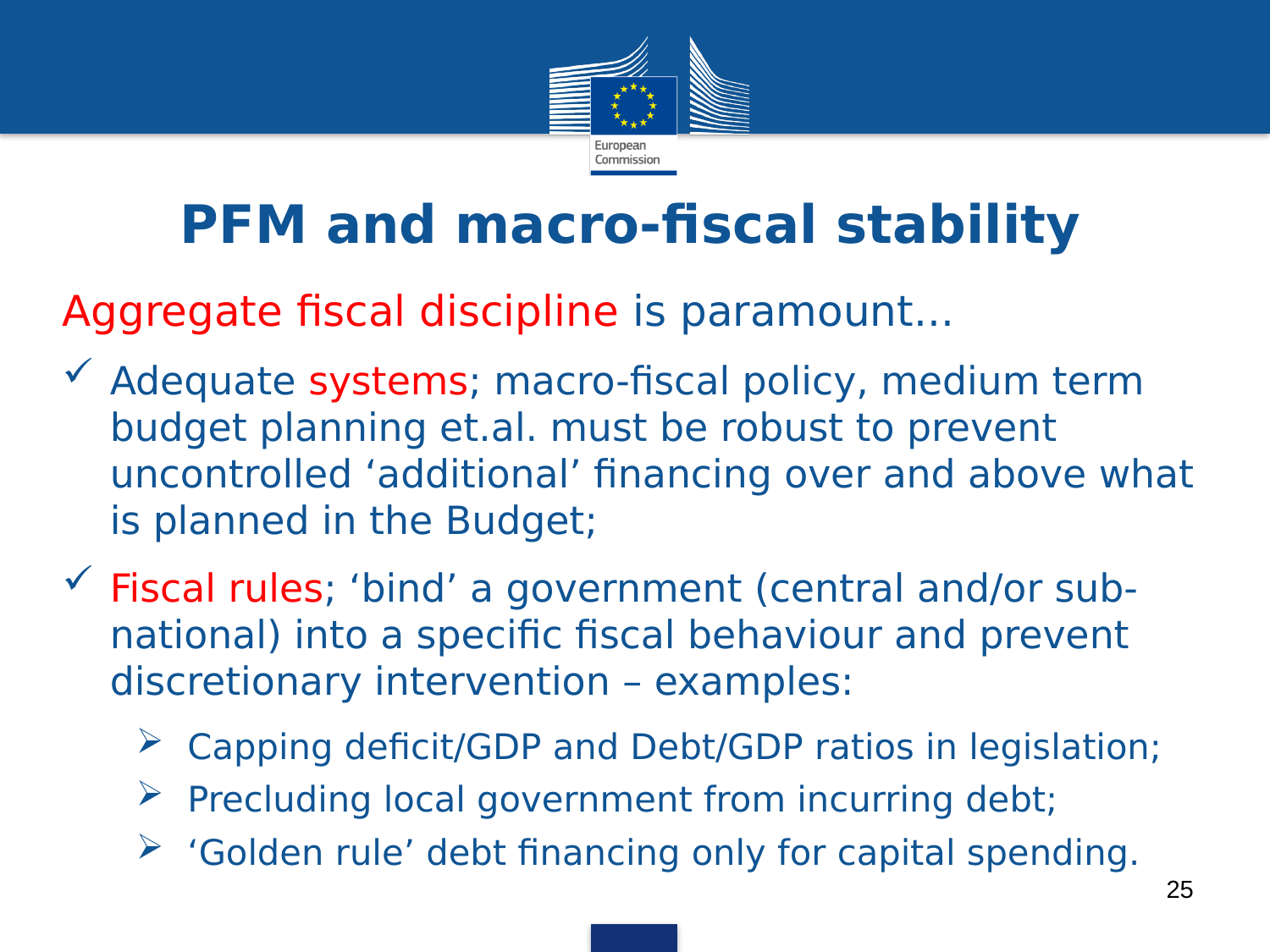

# PFM and macro-fiscal stability
Aggregate fiscal discipline is paramount...
Adequate systems; macro-fiscal policy, medium term budget planning et.al. must be robust to prevent uncontrolled ‘additional’ financing over and above what is planned in the Budget;
Fiscal rules; ‘bind’ a government (central and/or sub-national) into a specific fiscal behaviour and prevent discretionary intervention – examples:
Capping deficit/GDP and Debt/GDP ratios in legislation;
Precluding local government from incurring debt;
‘Golden rule’ debt financing only for capital spending.

25